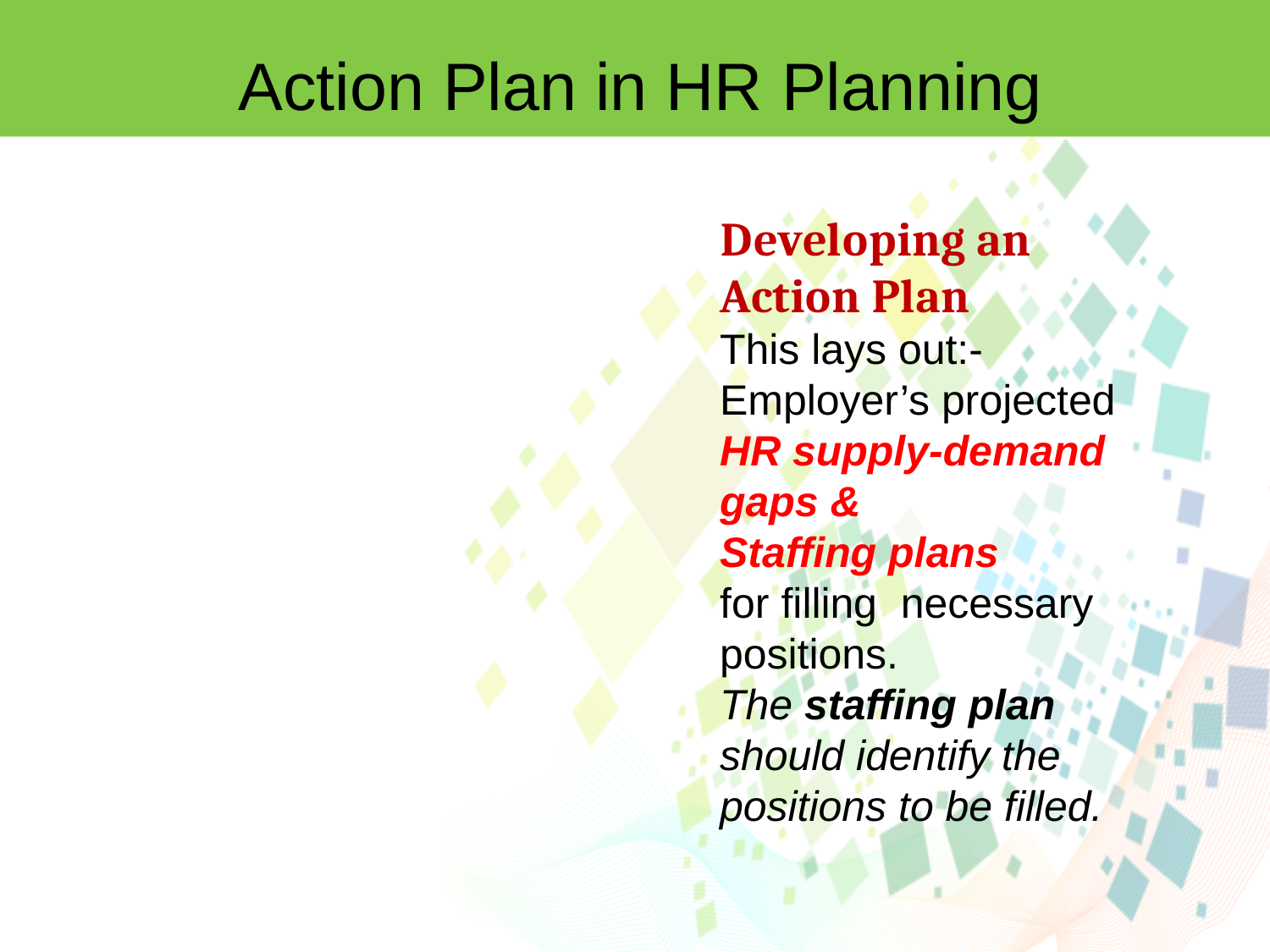

Action Plan in HR Planning
Developing an Action Plan
This lays out:- Employer’s projected HR supply-demand gaps &
Staffing plans
for filling  necessary positions.
The staffing plan should identify the positions to be filled.